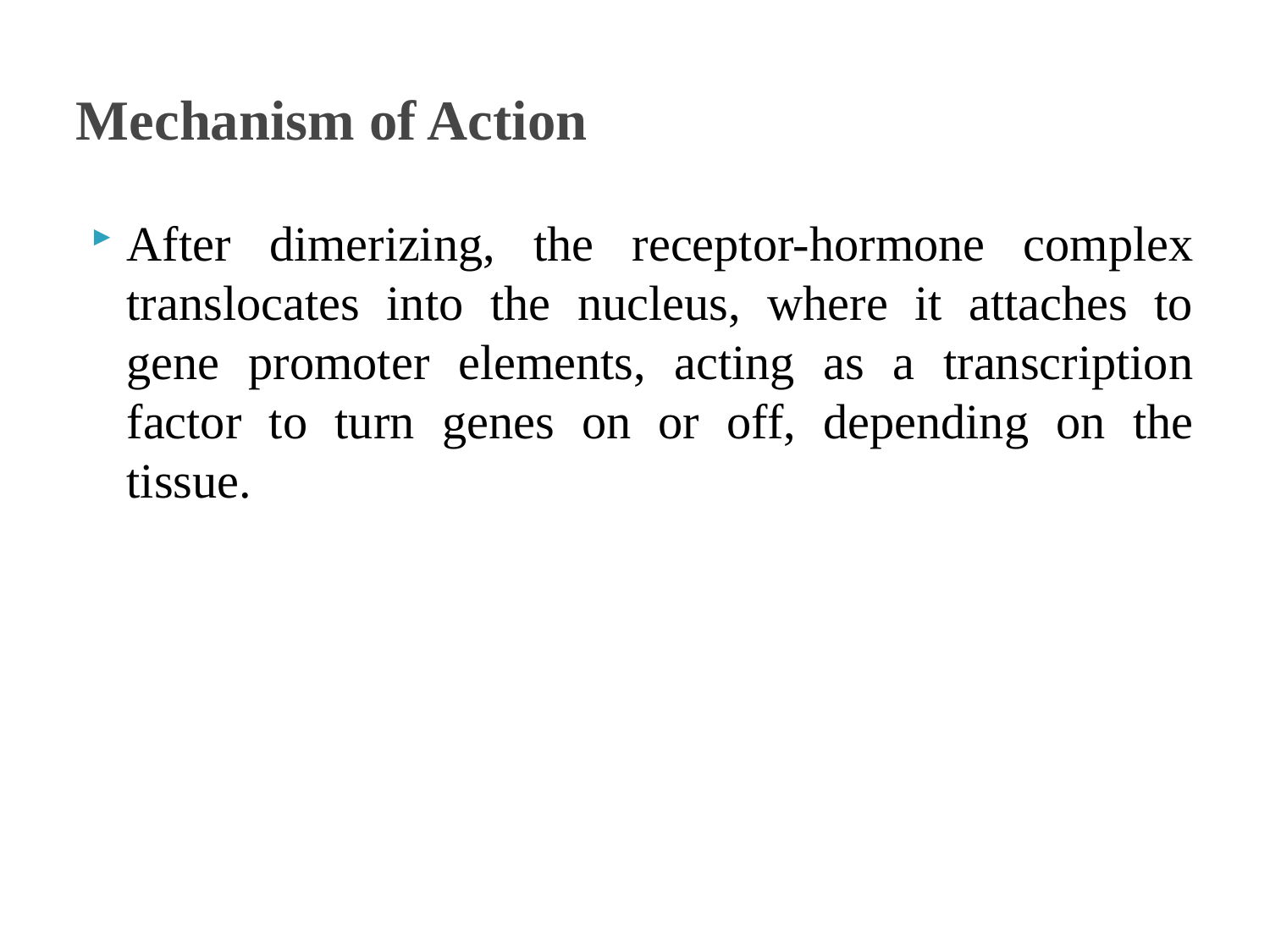

# Mechanism of Action
After dimerizing, the receptor-hormone complex translocates into the nucleus, where it attaches to gene promoter elements, acting as a transcription factor to turn genes on or off, depending on the tissue.